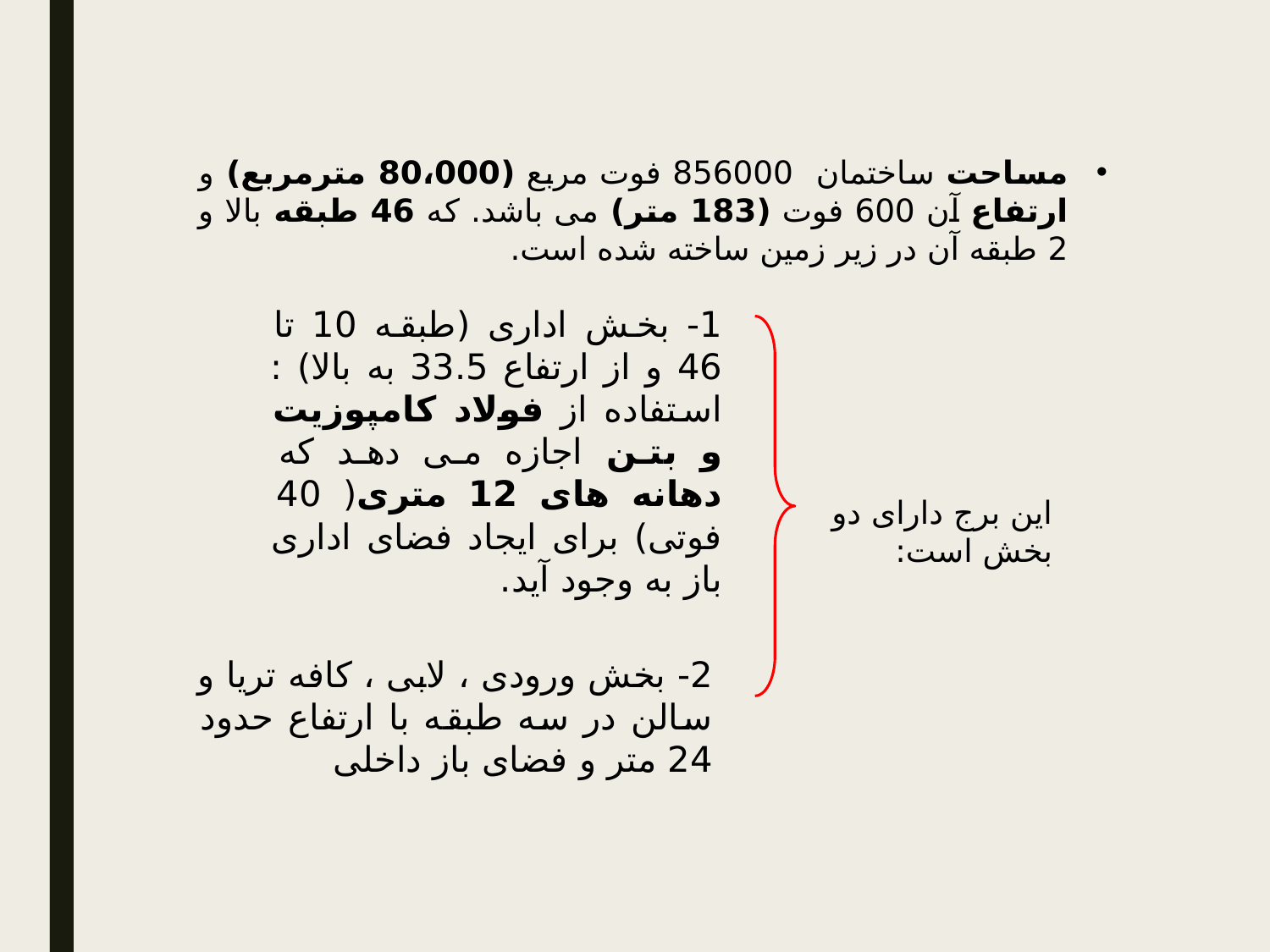

مساحت ساختمان  856000 فوت مربع (80،000 مترمربع) و ارتفاع آن 600 فوت (183 متر) می باشد. که 46 طبقه بالا و 2 طبقه آن در زیر زمین ساخته شده است.
1- بخش اداری (طبقه 10 تا 46 و از ارتفاع 33.5 به بالا) : استفاده از فولاد کامپوزیت و بتن اجازه می دهد که دهانه های 12 متری( 40 فوتی) برای ایجاد فضای اداری باز به وجود آید.

این برج دارای دو بخش است:

2- بخش ورودی ، لابی ، کافه تریا و سالن در سه طبقه با ارتفاع حدود 24 متر و فضای باز داخلی